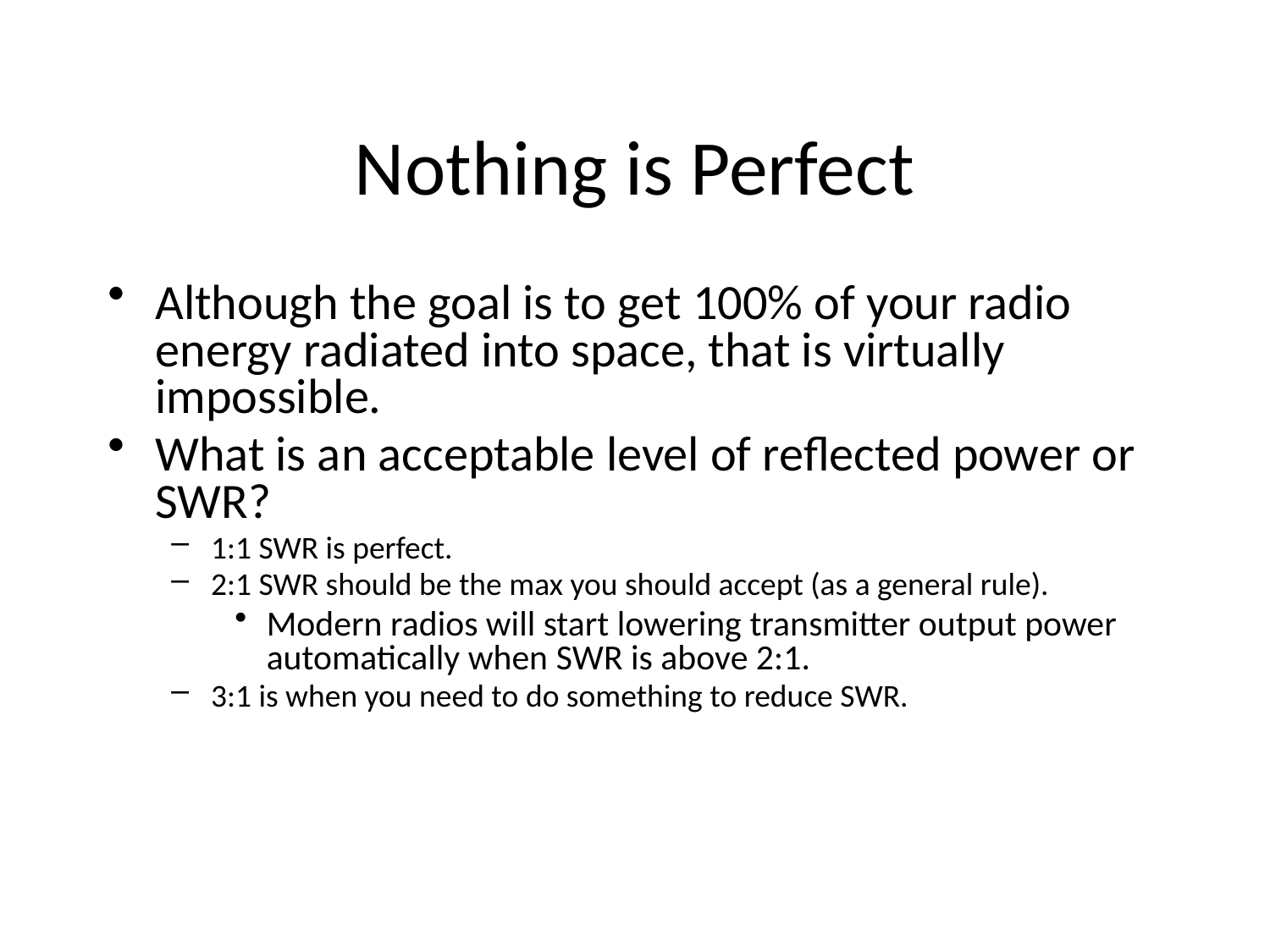

Nothing is Perfect
Although the goal is to get 100% of your radio energy radiated into space, that is virtually impossible.
What is an acceptable level of reflected power or SWR?
1:1 SWR is perfect.
2:1 SWR should be the max you should accept (as a general rule).
Modern radios will start lowering transmitter output power automatically when SWR is above 2:1.
3:1 is when you need to do something to reduce SWR.